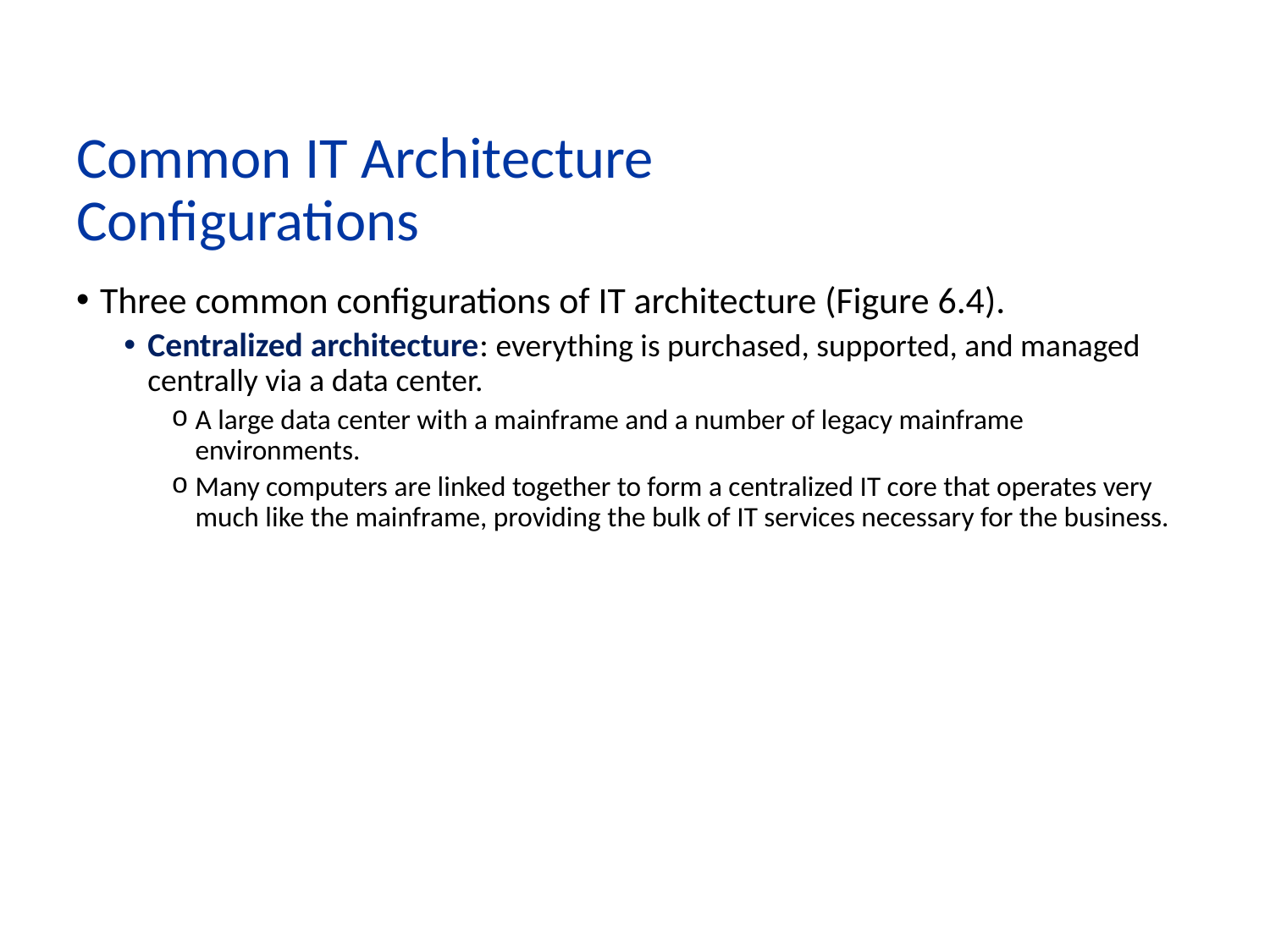

# Common IT Architecture Configurations
Three common configurations of IT architecture (Figure 6.4).
Centralized architecture: everything is purchased, supported, and managed centrally via a data center.
A large data center with a mainframe and a number of legacy mainframe environments.
Many computers are linked together to form a centralized IT core that operates very much like the mainframe, providing the bulk of IT services necessary for the business.